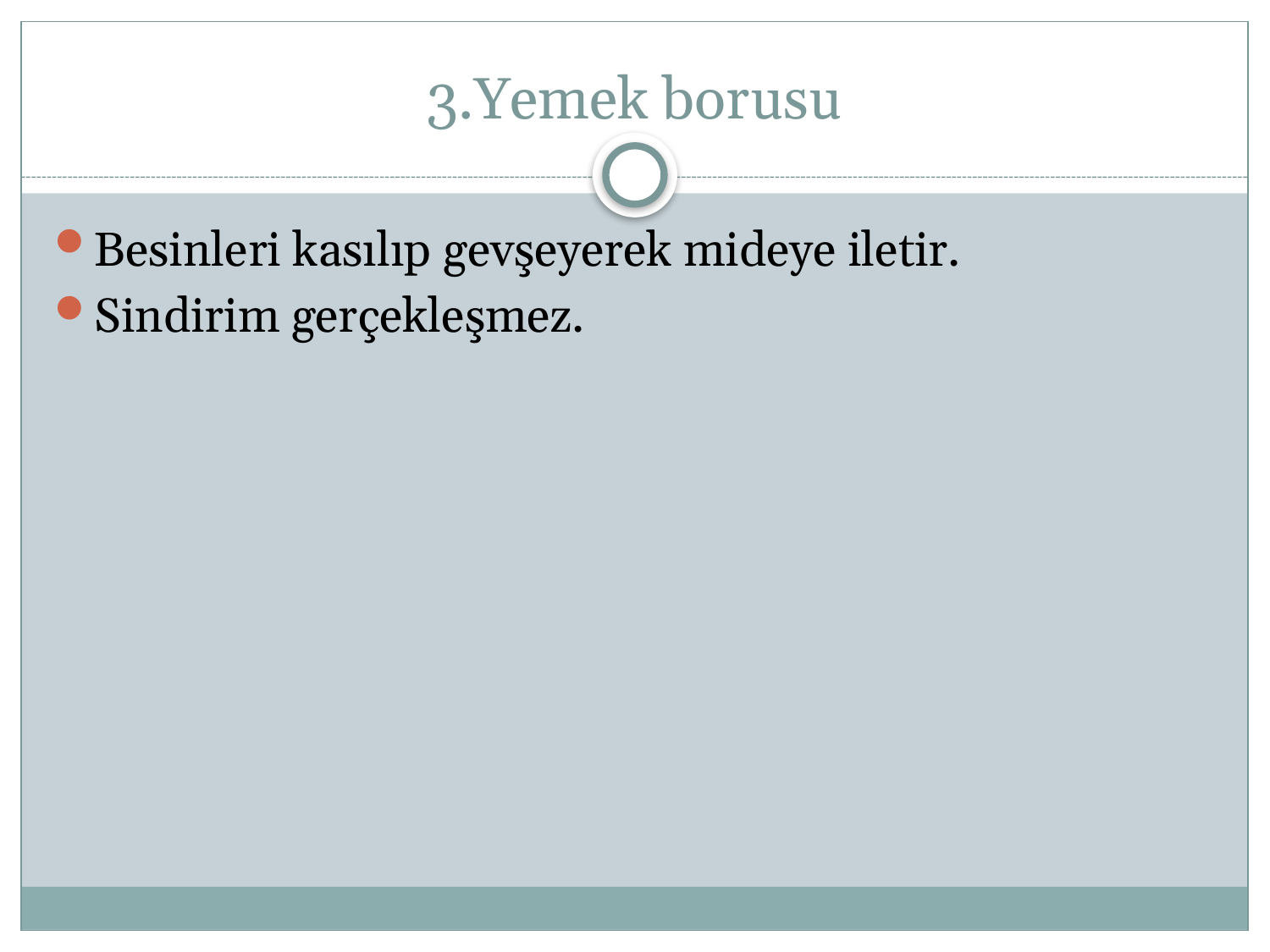

# 3.Yemek borusu
Besinleri kasılıp gevşeyerek mideye iletir.
Sindirim gerçekleşmez.